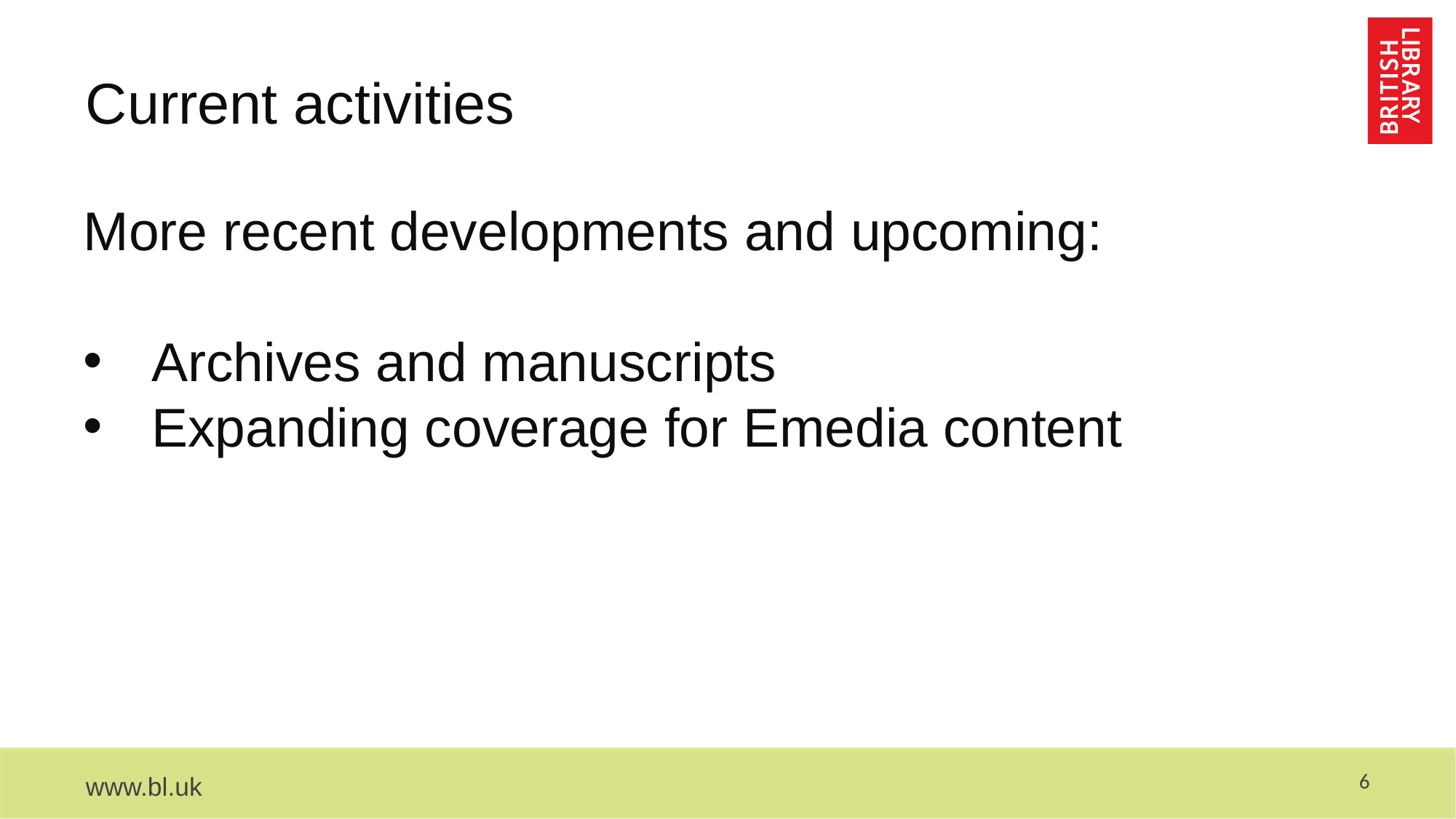

# Current activities
More recent developments and upcoming:

Archives and manuscripts
Expanding coverage for Emedia content

6